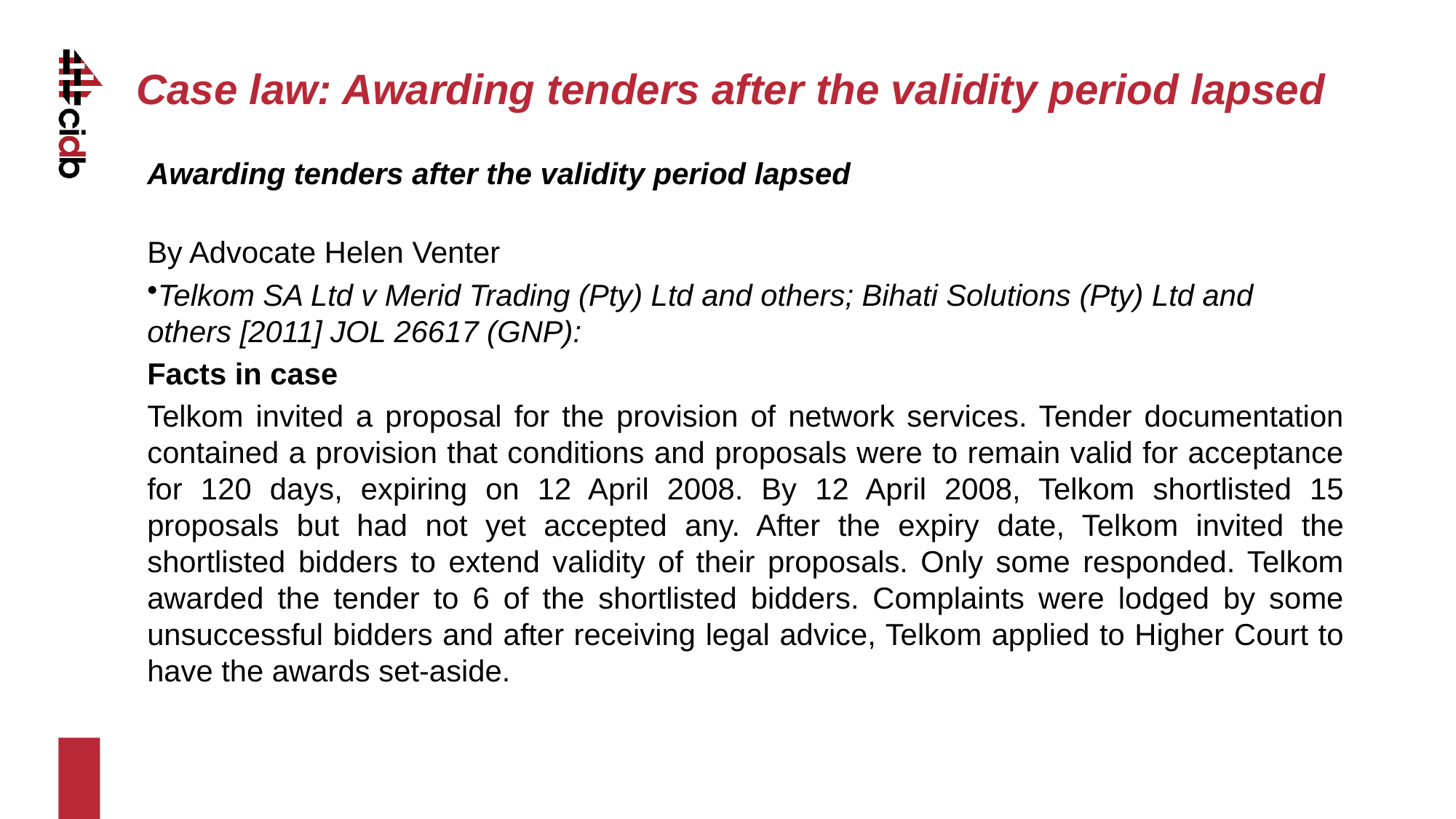

# Case law: Awarding tenders after the validity period lapsed

Awarding tenders after the validity period lapsed
By Advocate Helen Venter
Telkom SA Ltd v Merid Trading (Pty) Ltd and others; Bihati Solutions (Pty) Ltd and others [2011] JOL 26617 (GNP):
Facts in case
Telkom invited a proposal for the provision of network services. Tender documentation contained a provision that conditions and proposals were to remain valid for acceptance for 120 days, expiring on 12 April 2008. By 12 April 2008, Telkom shortlisted 15 proposals but had not yet accepted any. After the expiry date, Telkom invited the shortlisted bidders to extend validity of their proposals. Only some responded. Telkom awarded the tender to 6 of the shortlisted bidders. Complaints were lodged by some unsuccessful bidders and after receiving legal advice, Telkom applied to Higher Court to have the awards set-aside.